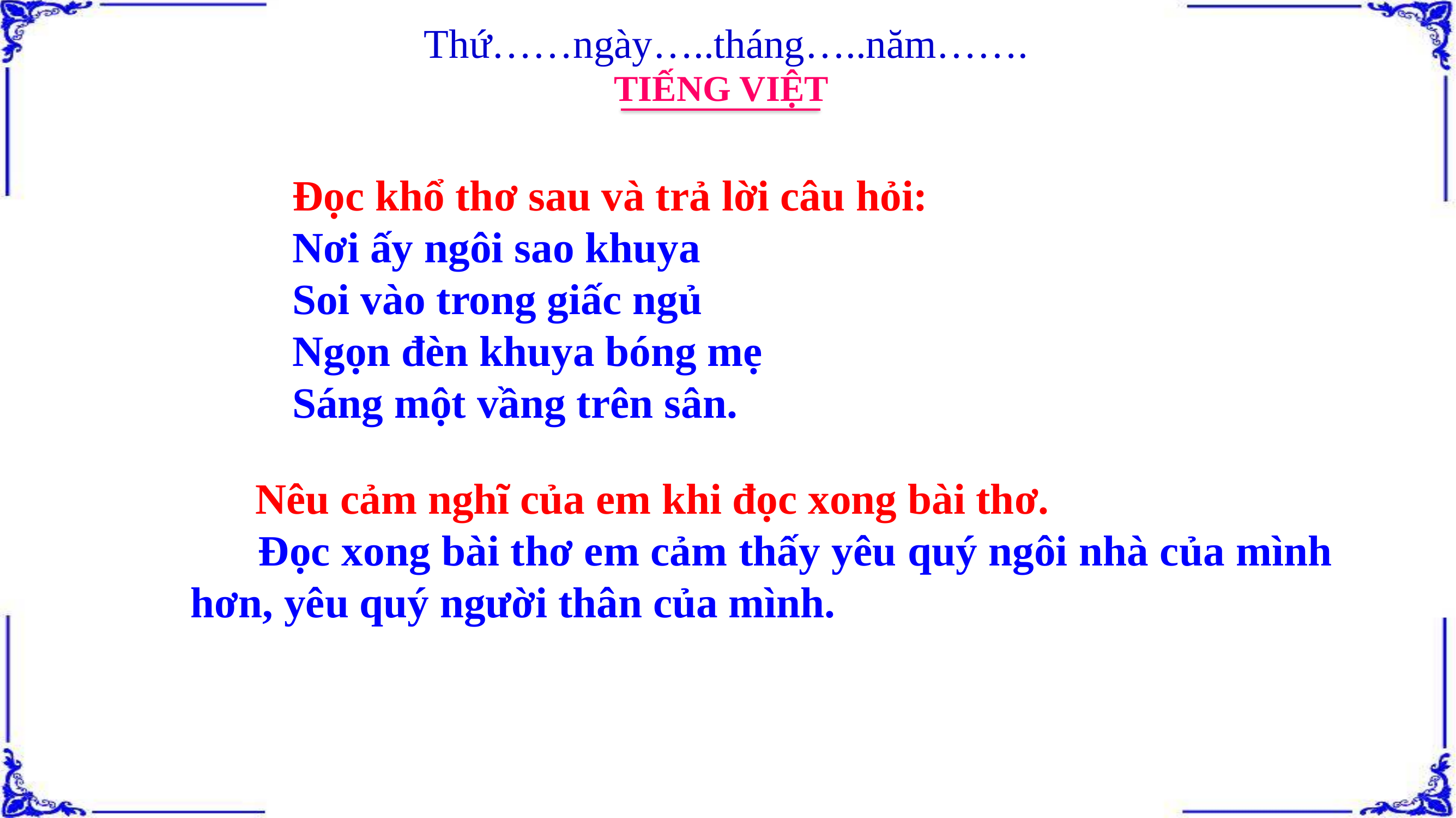

Thứ……ngày…..tháng…..năm…….
TIẾNG VIỆT
Đọc khổ thơ sau và trả lời câu hỏi:
Nơi ấy ngôi sao khuya
Soi vào trong giấc ngủ
Ngọn đèn khuya bóng mẹ
Sáng một vầng trên sân.
      Nêu cảm nghĩ của em khi đọc xong bài thơ.
      Đọc xong bài thơ em cảm thấy yêu quý ngôi nhà của mình hơn, yêu quý người thân của mình.